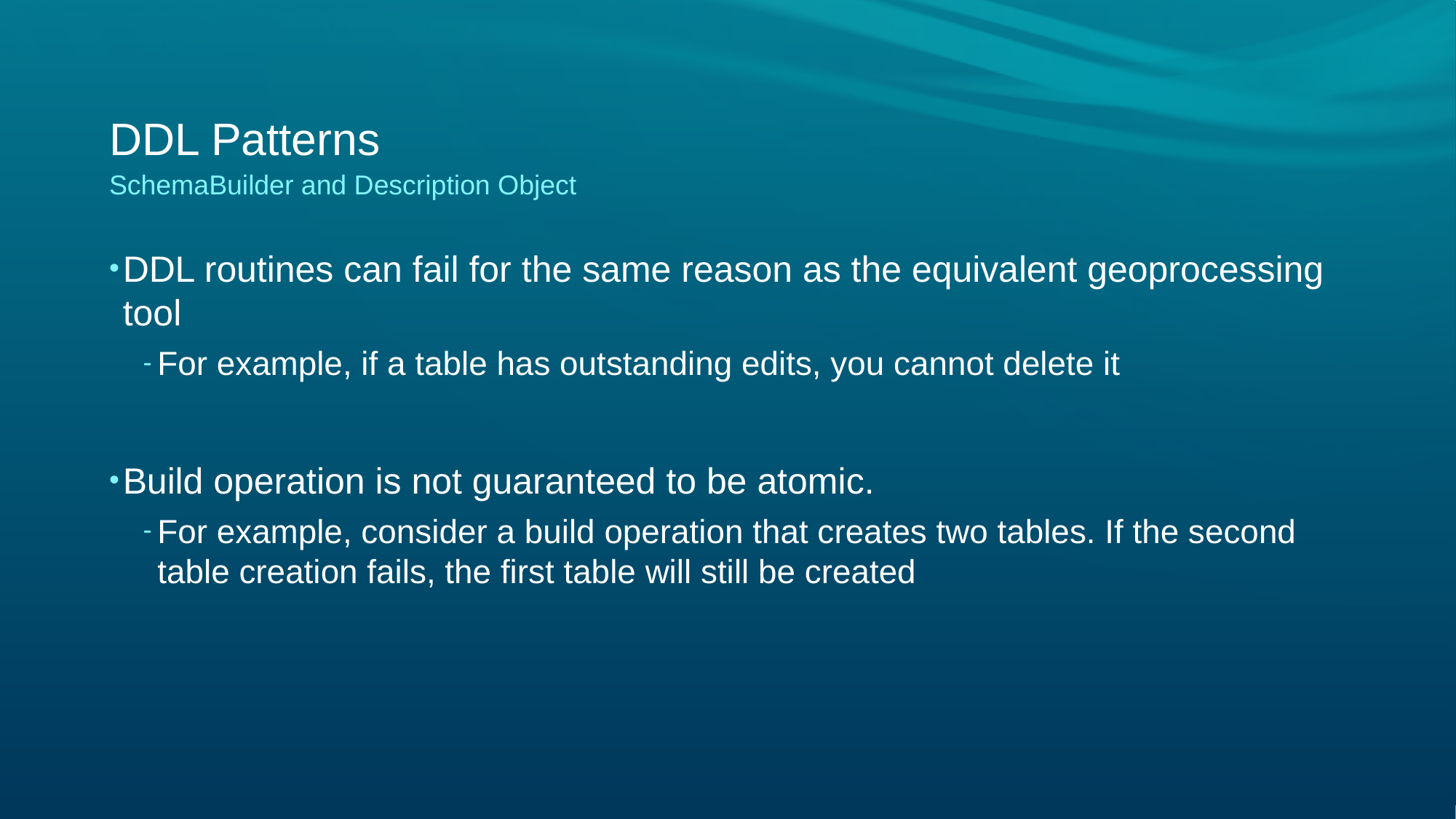

# DDL Patterns
SchemaBuilder and Description Object

DDL routines can fail for the same reason as the equivalent geoprocessing tool
For example, if a table has outstanding edits, you cannot delete it

Build operation is not guaranteed to be atomic.
For example, consider a build operation that creates two tables. If the second table creation fails, the first table will still be created